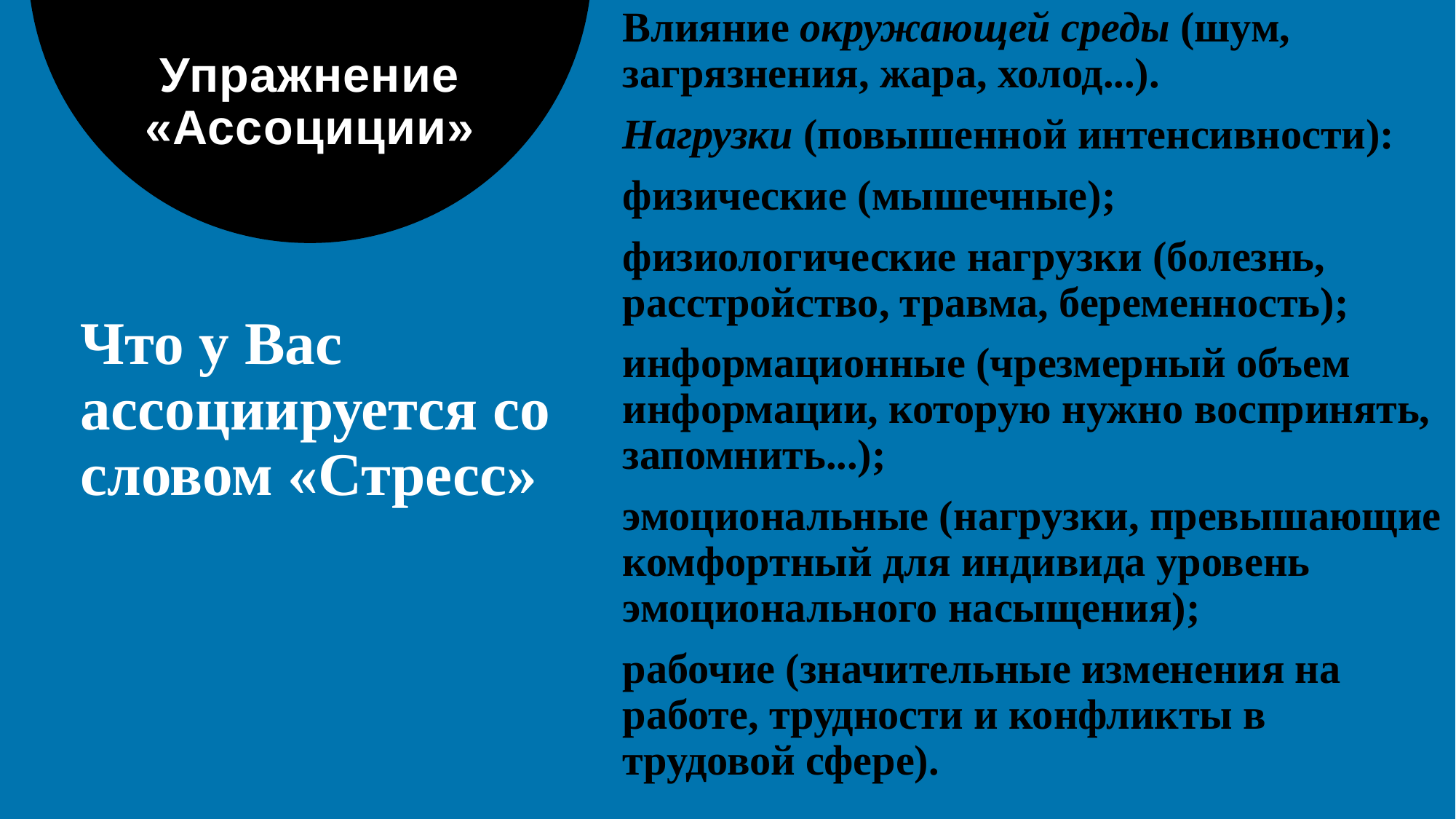

# Упражнение «Ассоциции»
Влияние окружающей среды (шум, загрязнения, жара, холод...).
Нагрузки (повышенной интенсивности):
физические (мышечные);
физиологические нагрузки (болезнь, расстройство, травма, беременность);
информационные (чрезмерный объем информации, которую нужно воспринять, запомнить...);
эмоциональные (нагрузки, превышающие комфортный для индивида уровень эмоционального насыщения);
рабочие (значительные изменения на работе, трудности и конфликты в трудовой сфере).

Что у Вас ассоциируется со словом «Стресс»